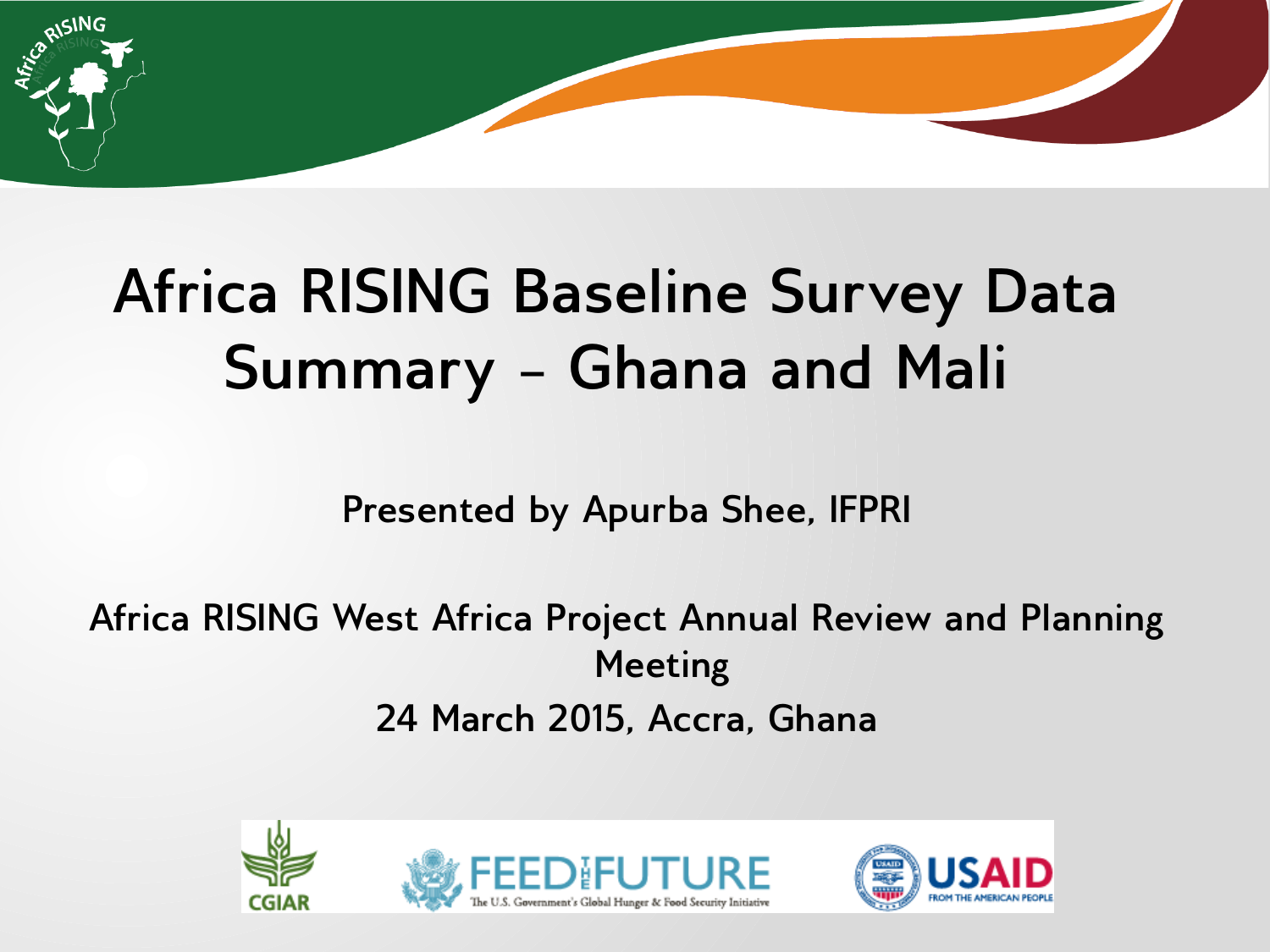

Africa RISING Baseline Survey Data Summary – Ghana and Mali

Presented by Apurba Shee, IFPRI

Africa RISING West Africa Project Annual Review and Planning Meeting
24 March 2015, Accra, Ghana